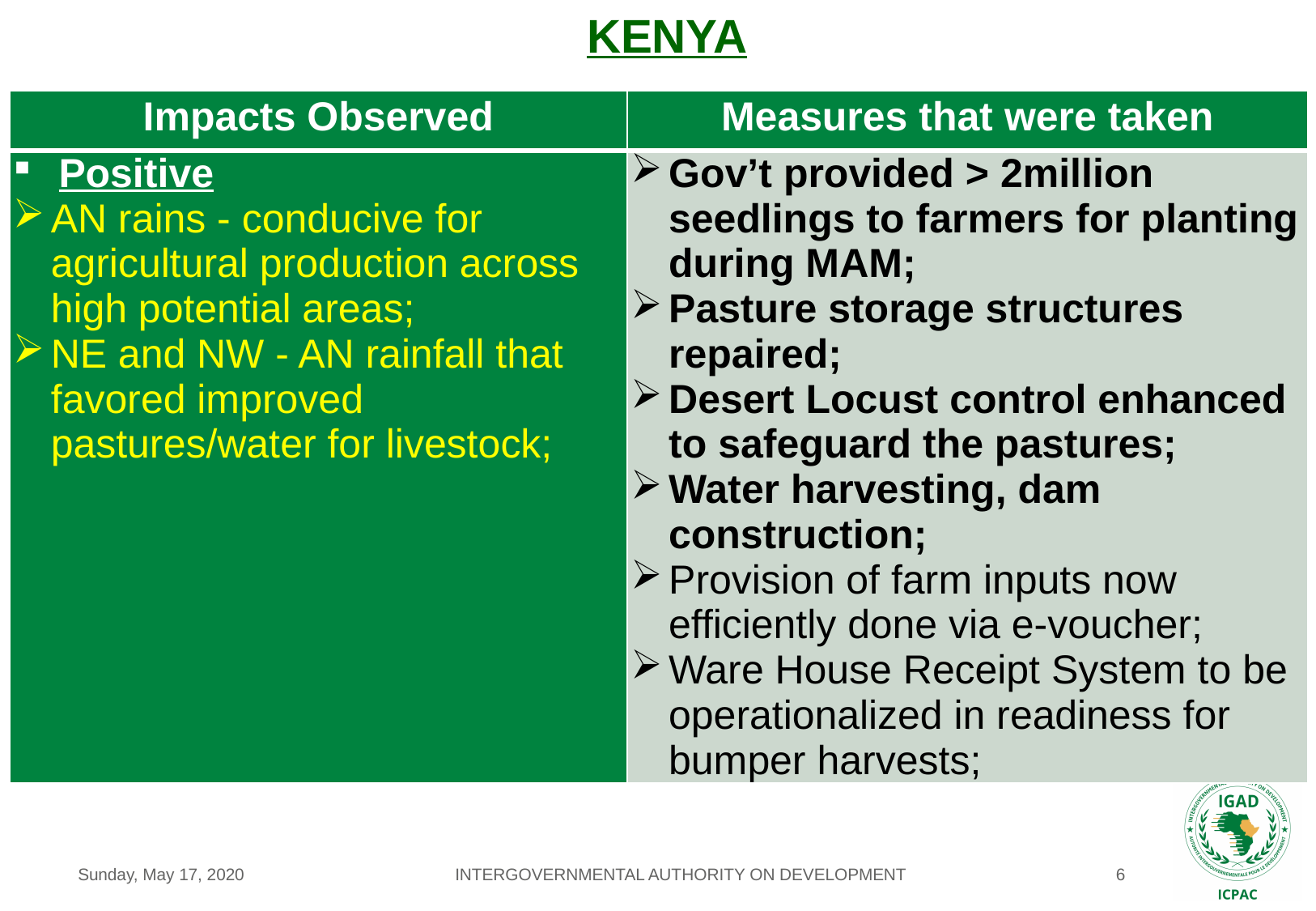

# KENYA
| Impacts Observed | Measures that were taken |
| --- | --- |
| Positive AN rains - conducive for agricultural production across high potential areas; NE and NW - AN rainfall that favored improved pastures/water for livestock; | Gov’t provided > 2million seedlings to farmers for planting during MAM; Pasture storage structures repaired; Desert Locust control enhanced to safeguard the pastures; Water harvesting, dam construction; Provision of farm inputs now efficiently done via e-voucher; Ware House Receipt System to be operationalized in readiness for bumper harvests; |
INTERGOVERNMENTAL AUTHORITY ON DEVELOPMENT
Sunday, May 17, 2020
6